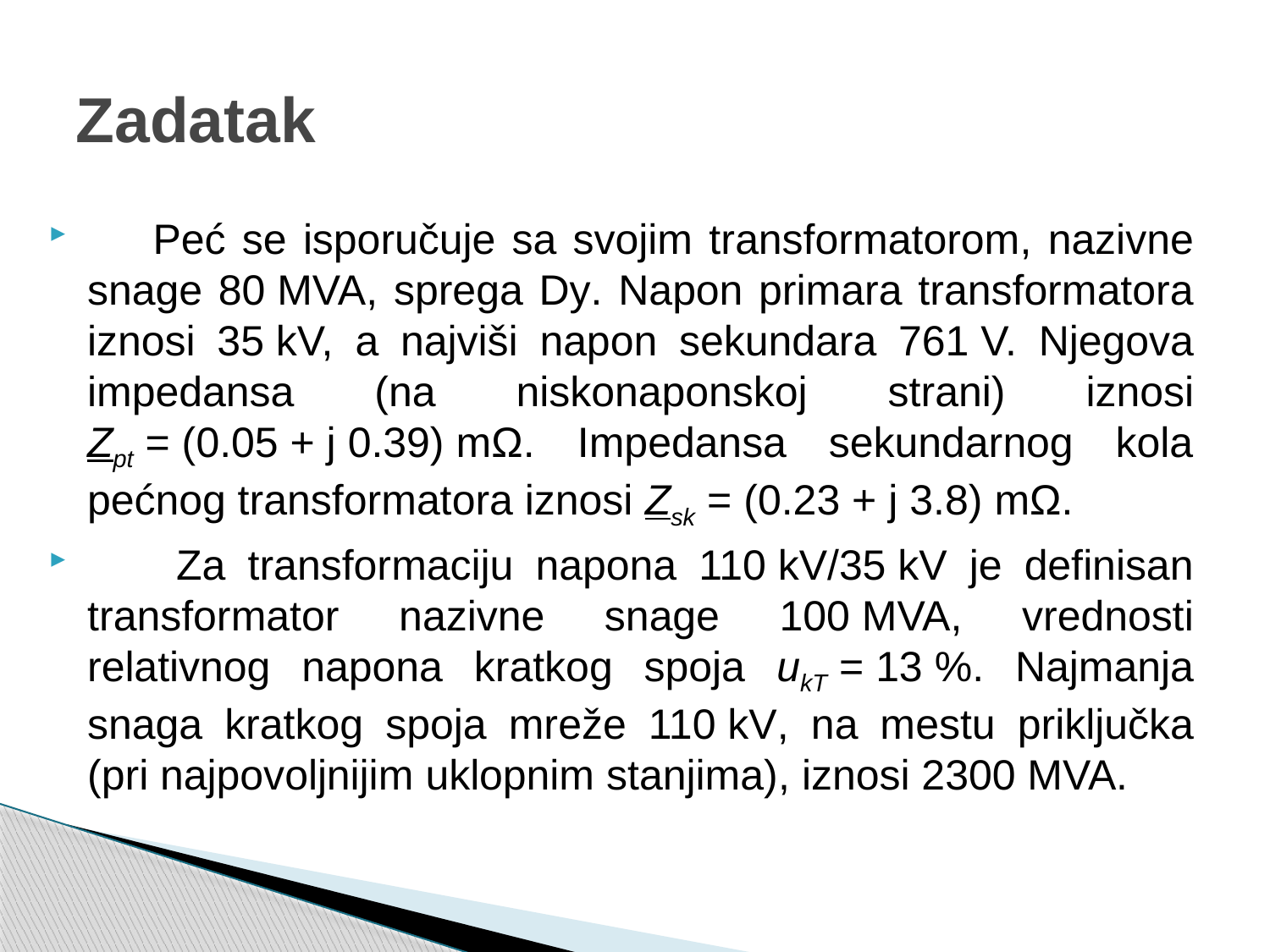

# Zadatak
    Peć se isporučuje sa svojim transformatorom, nazivne snage 80 MVA, sprega Dy. Napon primara transformatora iznosi 35 kV, a najviši napon sekundara 761 V. Njegova impedansa (na niskonaponskoj strani) iznosi Zpt = (0.05 + j 0.39) mΩ. Impedansa sekundarnog kola pećnog transformatora iznosi Zsk = (0.23 + j 3.8) mΩ.
    Za transformaciju napona 110 kV/35 kV je definisan transformator nazivne snage 100 MVA, vrednosti relativnog napona kratkog spoja ukT = 13 %. Najmanja snaga kratkog spoja mreže 110 kV, na mestu priključka (pri najpovoljnijim uklopnim stanjima), iznosi 2300 MVA.